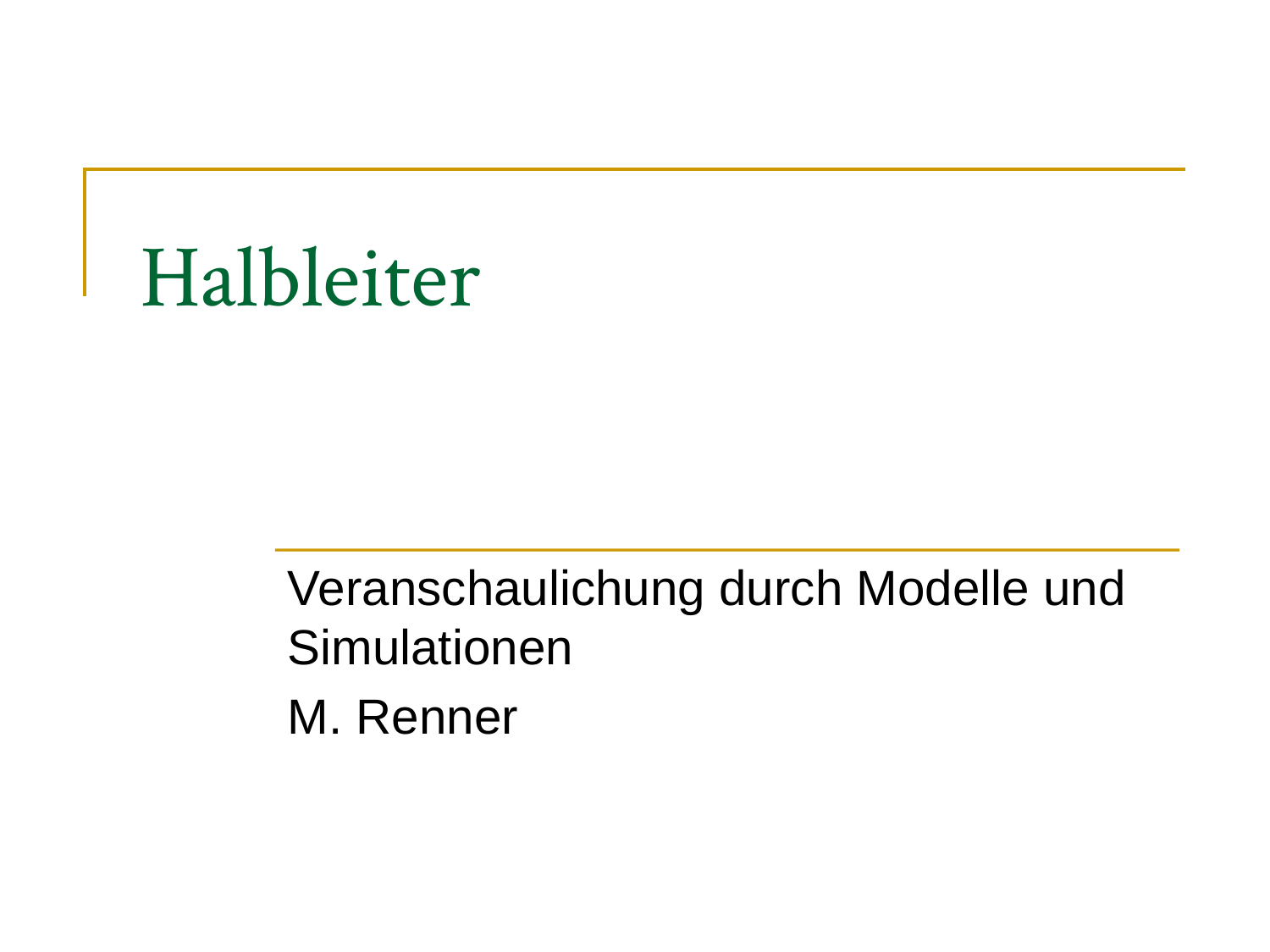

# Halbleiter
Veranschaulichung durch Modelle und Simulationen
M. Renner